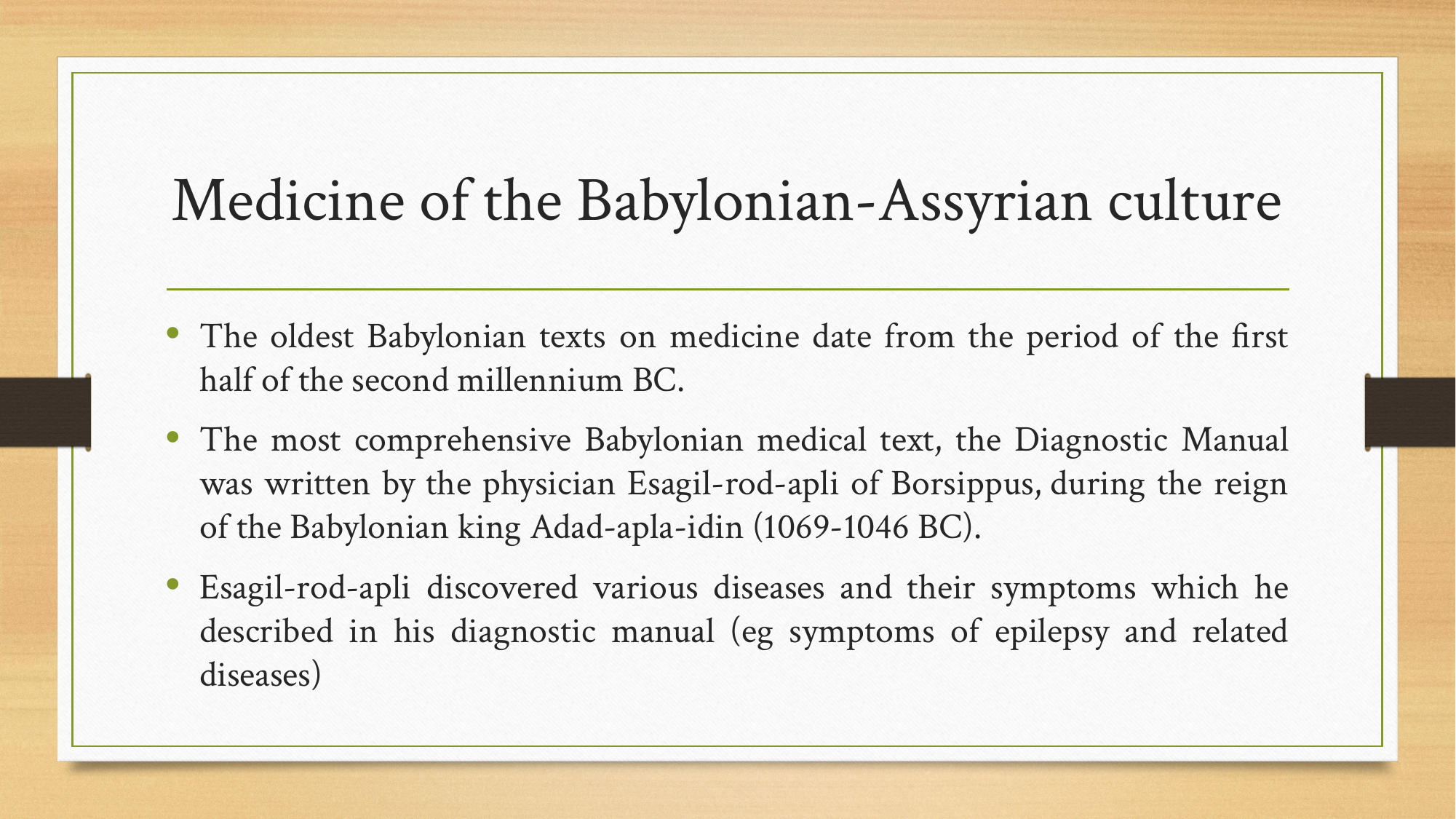

# Medicine of the Babylonian-Assyrian culture
The oldest Babylonian texts on medicine date from the period of the first half of the second millennium BC.
The most comprehensive Babylonian medical text, the Diagnostic Manual was written by the physician Esagil-rod-apli of Borsippus, during the reign of the Babylonian king Adad-apla-idin (1069-1046 BC).
Esagil-rod-apli discovered various diseases and their symptoms which he described in his diagnostic manual (eg symptoms of epilepsy and related diseases)